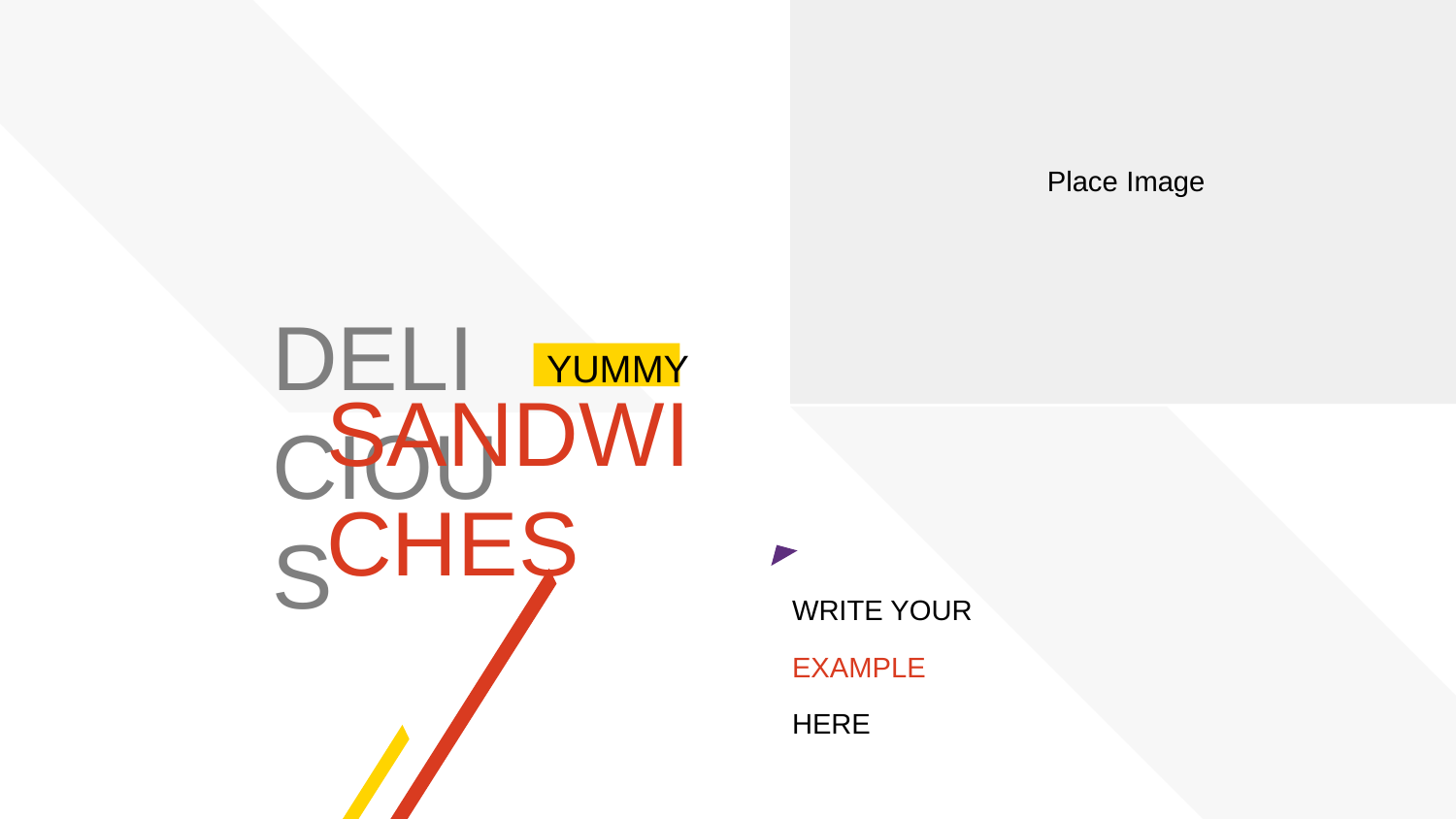

Place Image
DELICIOUS
YUMMY

SANDWICHES

WRITE YOUR
EXAMPLE
HERE